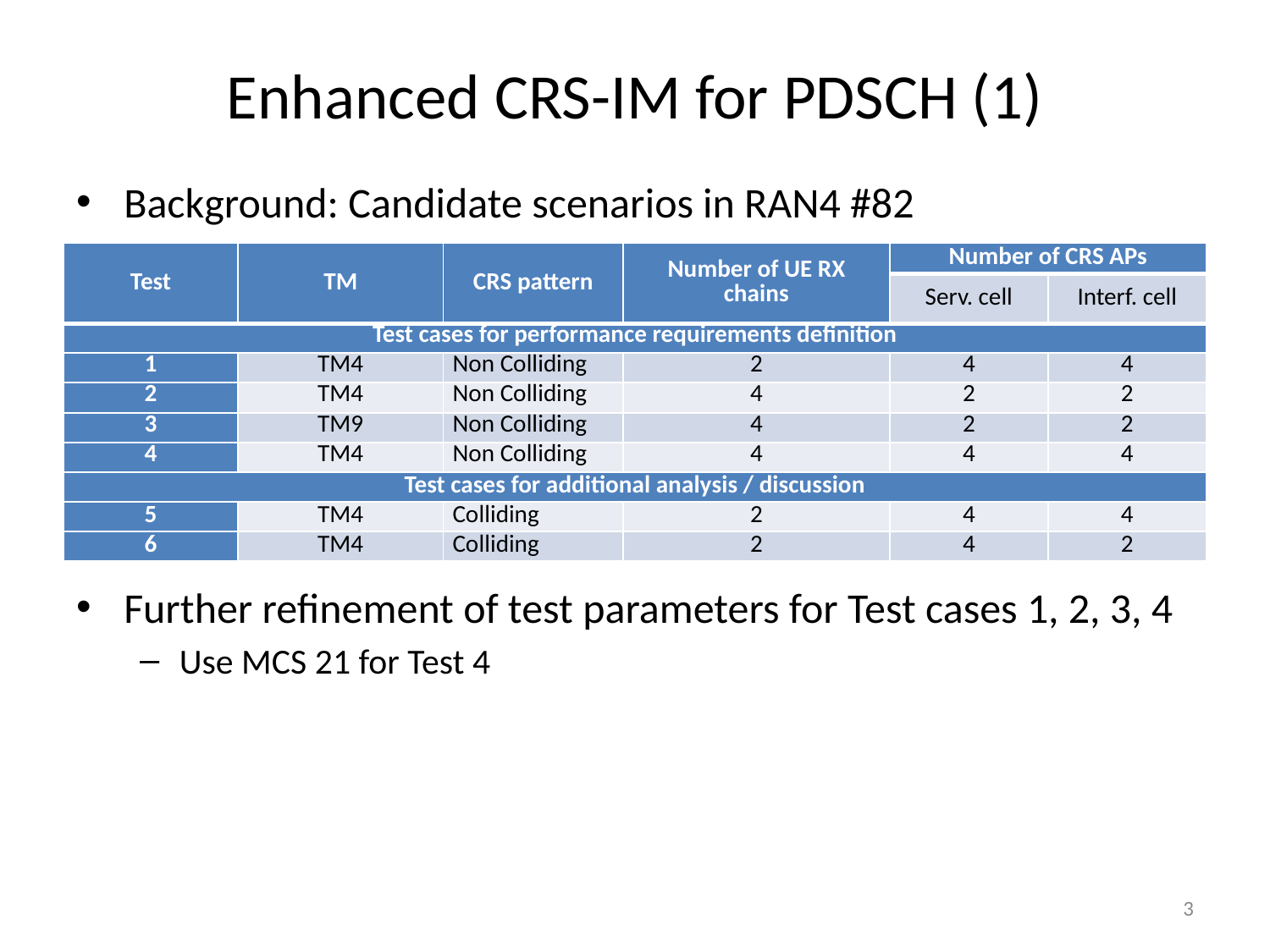

# Enhanced CRS-IM for PDSCH (1)
Background: Candidate scenarios in RAN4 #82

Further refinement of test parameters for Test cases 1, 2, 3, 4
Use MCS 21 for Test 4

| Test | TM | CRS pattern | Number of UE RX chains | Number of CRS APs |  |
| --- | --- | --- | --- | --- | --- |
|  |  |  |  | Serv. cell | Interf. cell |
| Test cases for performance requirements definition |  |  |  |  |  |
| 1 | TM4 | Non Colliding | 2 | 4 | 4 |
| 2 | TM4 | Non Colliding | 4 | 2 | 2 |
| 3 | TM9 | Non Colliding | 4 | 2 | 2 |
| 4 | TM4 | Non Colliding | 4 | 4 | 4 |
| Test cases for additional analysis / discussion |  |  |  |  |  |
| 5 | TM4 | Colliding | 2 | 4 | 4 |
| 6 | TM4 | Colliding | 2 | 4 | 2 |
3